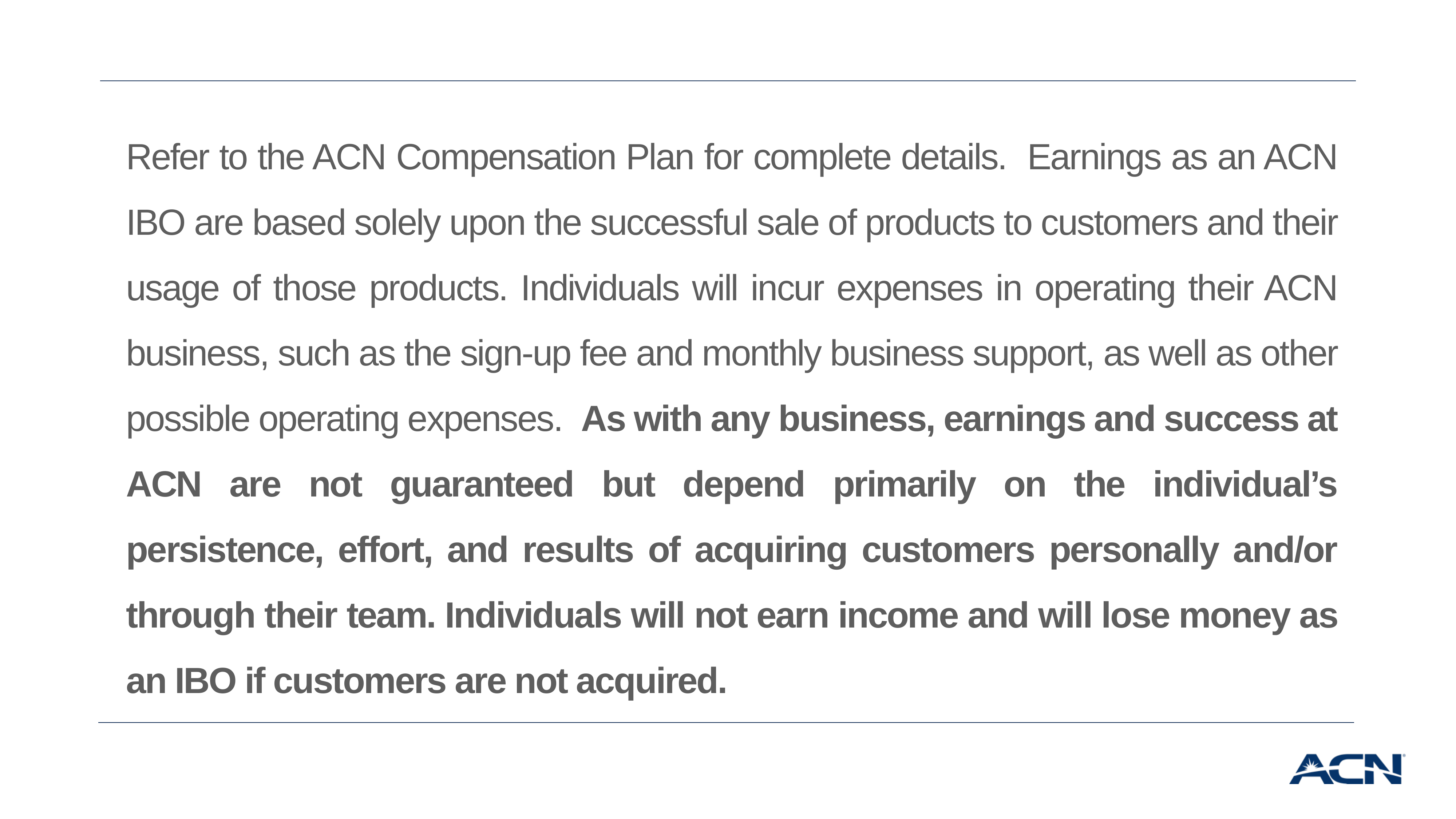

Refer to the ACN Compensation Plan for complete details.  Earnings as an ACN IBO are based solely upon the successful sale of products to customers and their usage of those products. Individuals will incur expenses in operating their ACN business, such as the sign-up fee and monthly business support, as well as other possible operating expenses.  As with any business, earnings and success at ACN are not guaranteed but depend primarily on the individual’s persistence, effort, and results of acquiring customers personally and/or through their team. Individuals will not earn income and will lose money as an IBO if customers are not acquired.